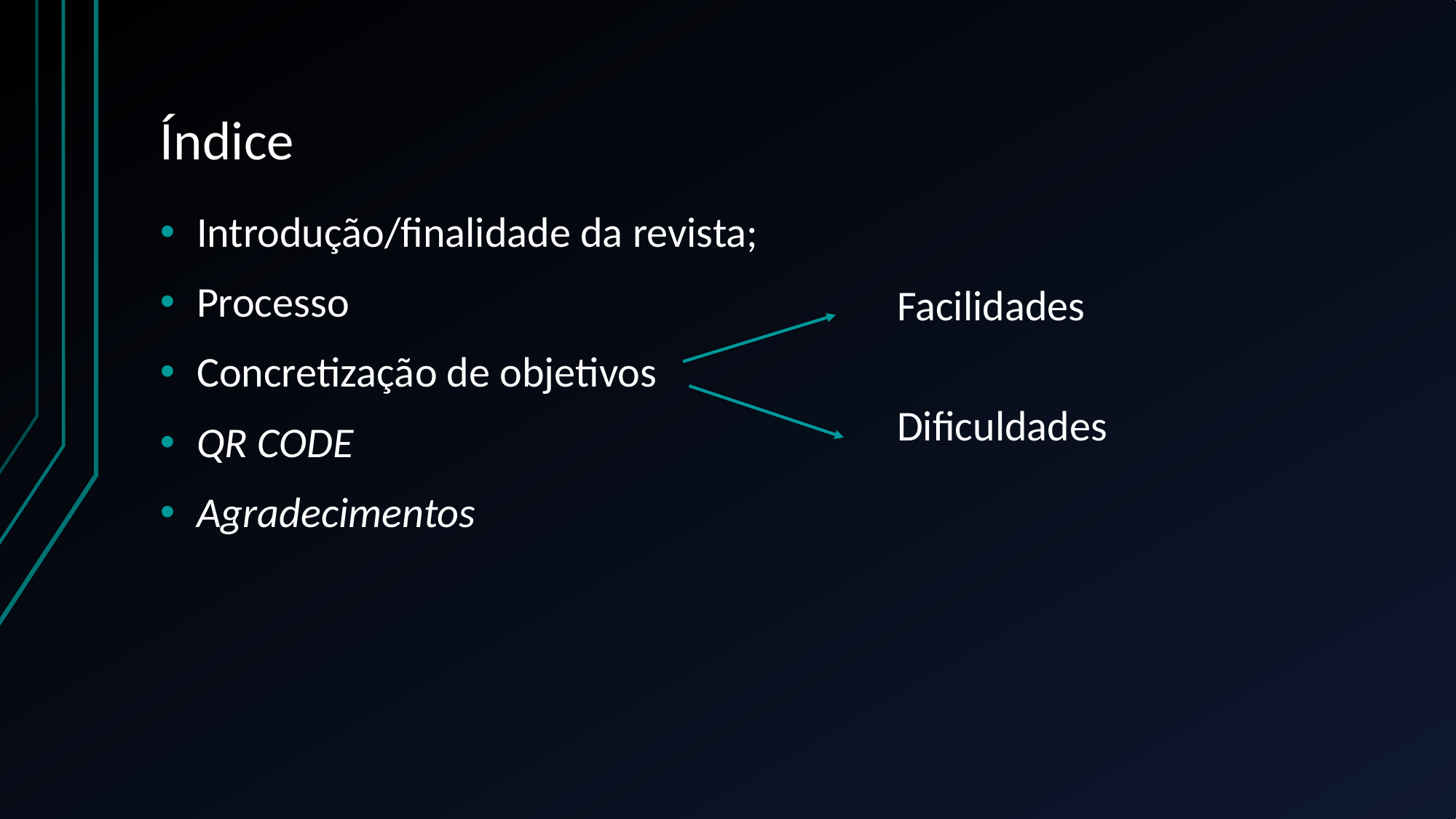

# Índice
Introdução/finalidade da revista;
Processo
Concretização de objetivos
QR CODE
Agradecimentos
Facilidades
Dificuldades